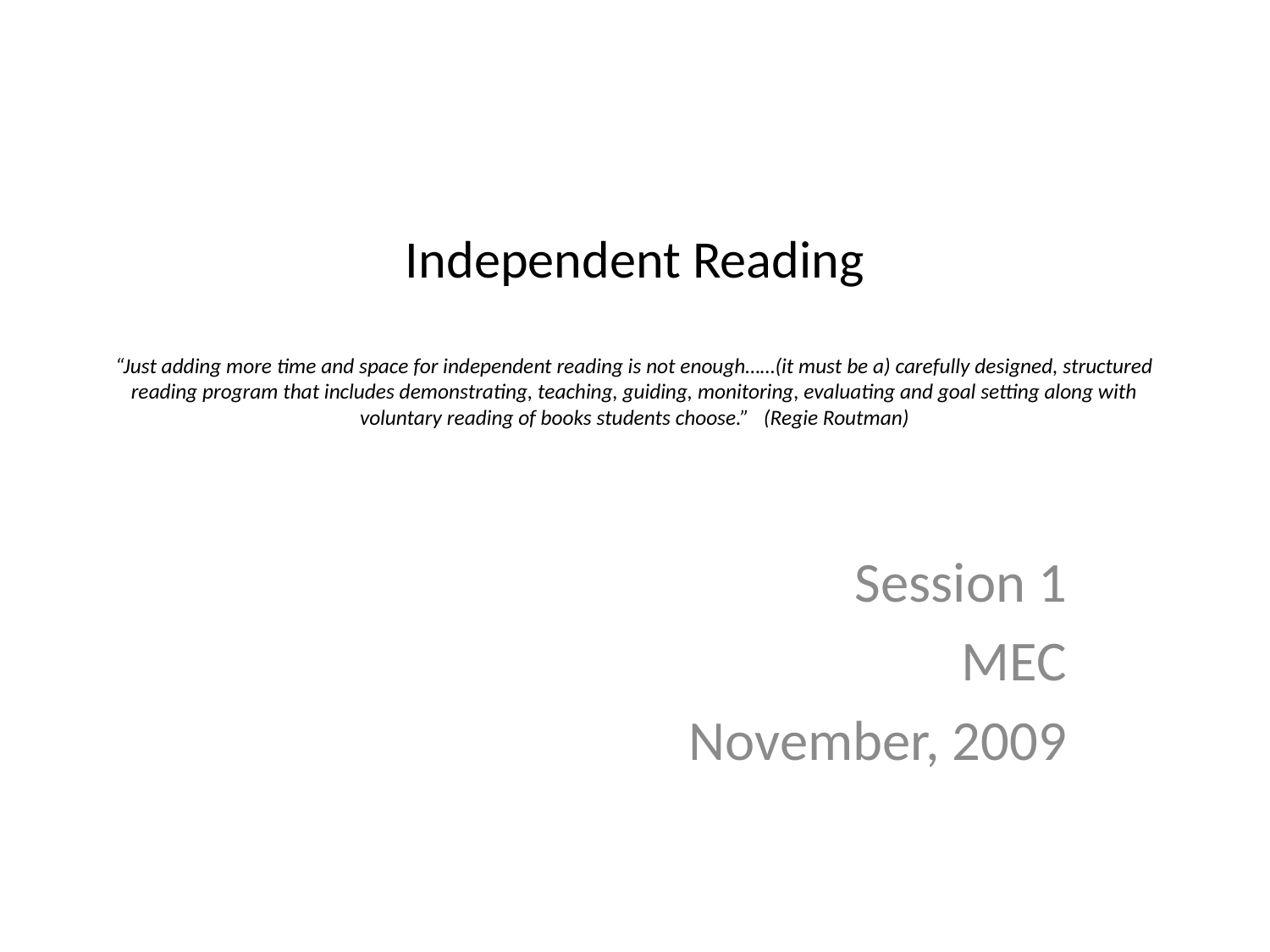

# Independent Reading “Just adding more time and space for independent reading is not enough……(it must be a) carefully designed, structured reading program that includes demonstrating, teaching, guiding, monitoring, evaluating and goal setting along with voluntary reading of books students choose.”   (Regie Routman)
Session 1
MEC
November, 2009